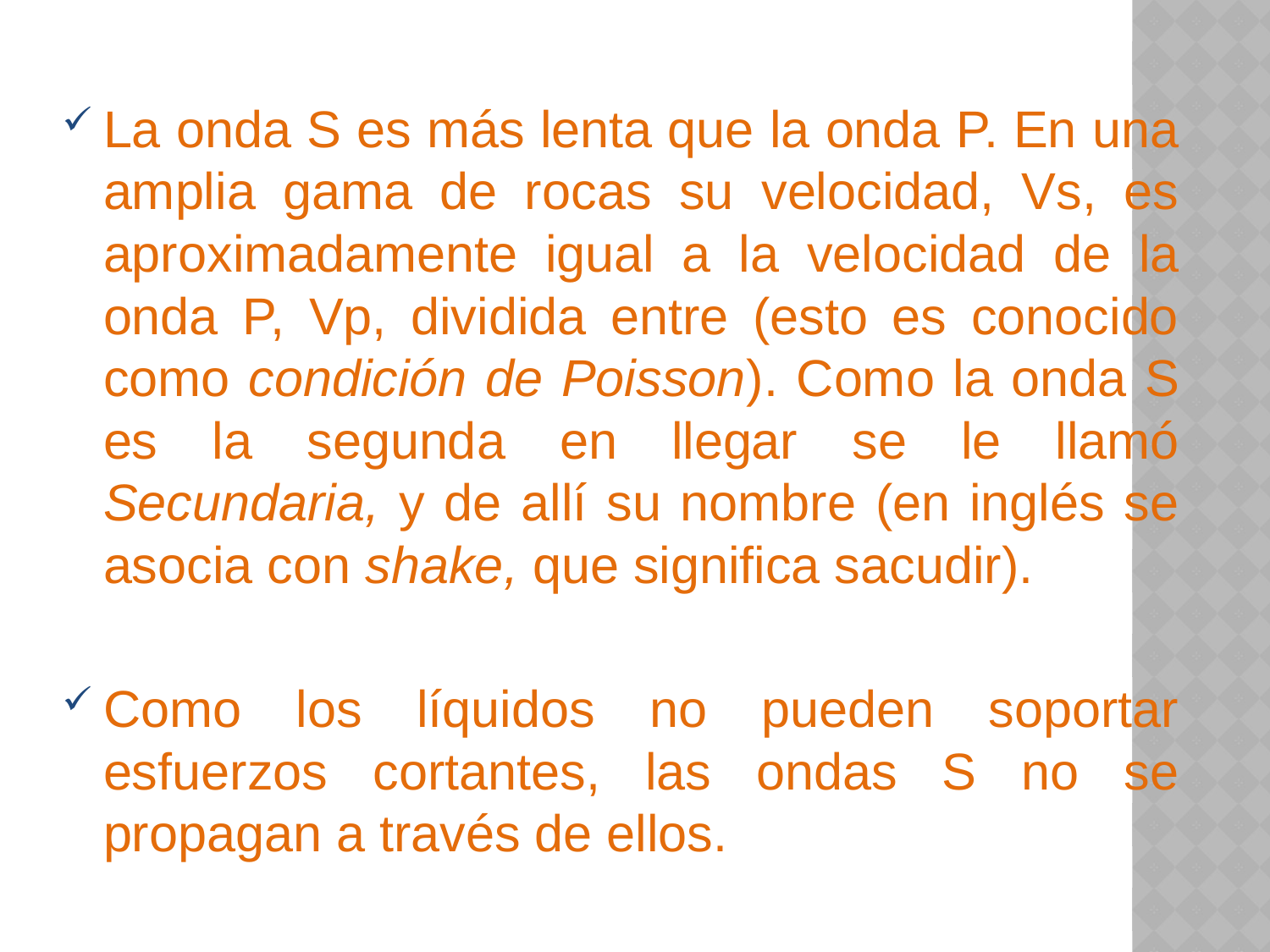

La onda S es más lenta que la onda P. En una amplia gama de rocas su velocidad, Vs, es aproximadamente igual a la velocidad de la onda P, Vp, dividida entre (esto es conocido como condición de Poisson). Como la onda S es la segunda en llegar se le llamó Secundaria, y de allí su nombre (en inglés se asocia con shake, que significa sacudir).

Como los líquidos no pueden soportar esfuerzos cortantes, las ondas S no se propagan a través de ellos.